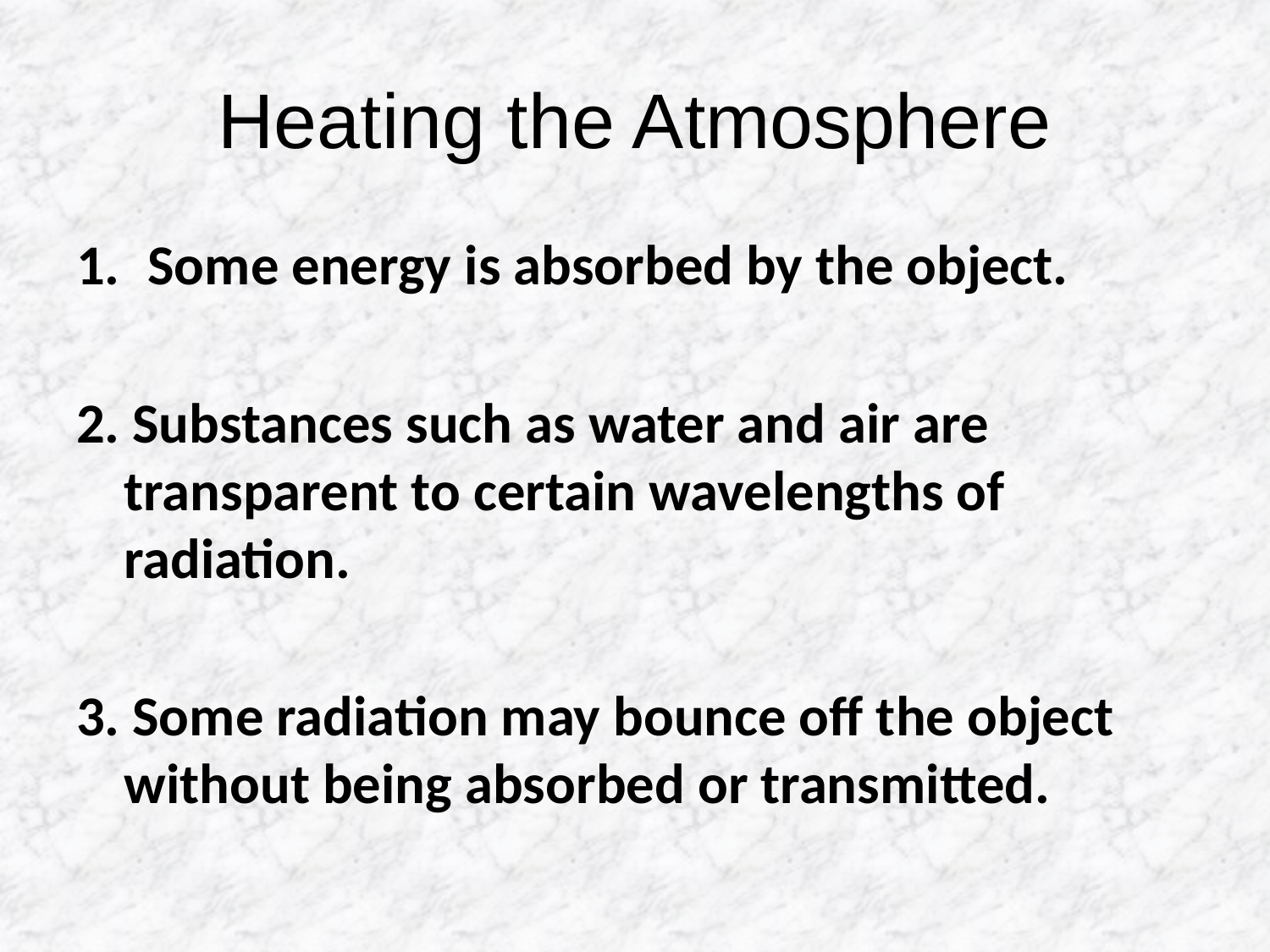

# Heating the Atmosphere
Some energy is absorbed by the object.

2. Substances such as water and air are transparent to certain wavelengths of radiation.

3. Some radiation may bounce off the object without being absorbed or transmitted.